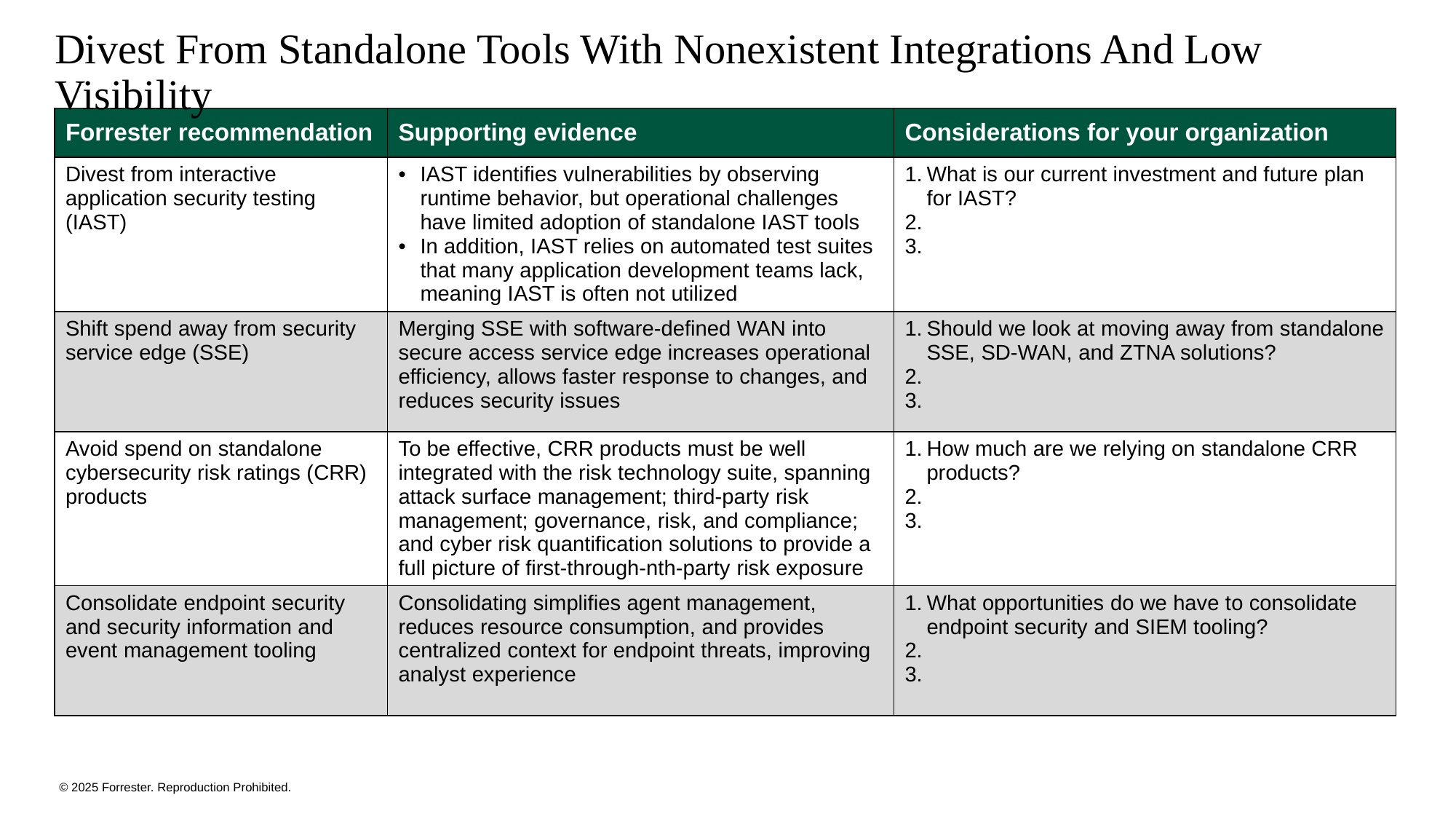

# Divest From Standalone Tools With Nonexistent Integrations And Low Visibility
| Forrester recommendation | Supporting evidence | Considerations for your organization​ |
| --- | --- | --- |
| Divest from interactive application security testing (IAST) | IAST identifies vulnerabilities by observing runtime behavior, but operational challenges have limited adoption of standalone IAST tools In addition, IAST relies on automated test suites that many application development teams lack, meaning IAST is often not utilized | What is our current investment and future plan for IAST? |
| Shift spend away from security service edge (SSE) | Merging SSE with software-defined WAN into secure access service edge increases operational efficiency, allows faster response to changes, and reduces security issues | Should we look at moving away from standalone SSE, SD-WAN, and ZTNA solutions? |
| Avoid spend on standalone cybersecurity risk ratings (CRR) products | To be effective, CRR products must be well integrated with the risk technology suite, spanning attack surface management; third-party risk management; governance, risk, and compliance; and cyber risk quantification solutions to provide a full picture of first-through-nth-party risk exposure | How much are we relying on standalone CRR products? |
| Consolidate endpoint security and security information and event management tooling | Consolidating simplifies agent management, reduces resource consumption, and provides centralized context for endpoint threats, improving analyst experience | What opportunities do we have to consolidate endpoint security and SIEM tooling? |